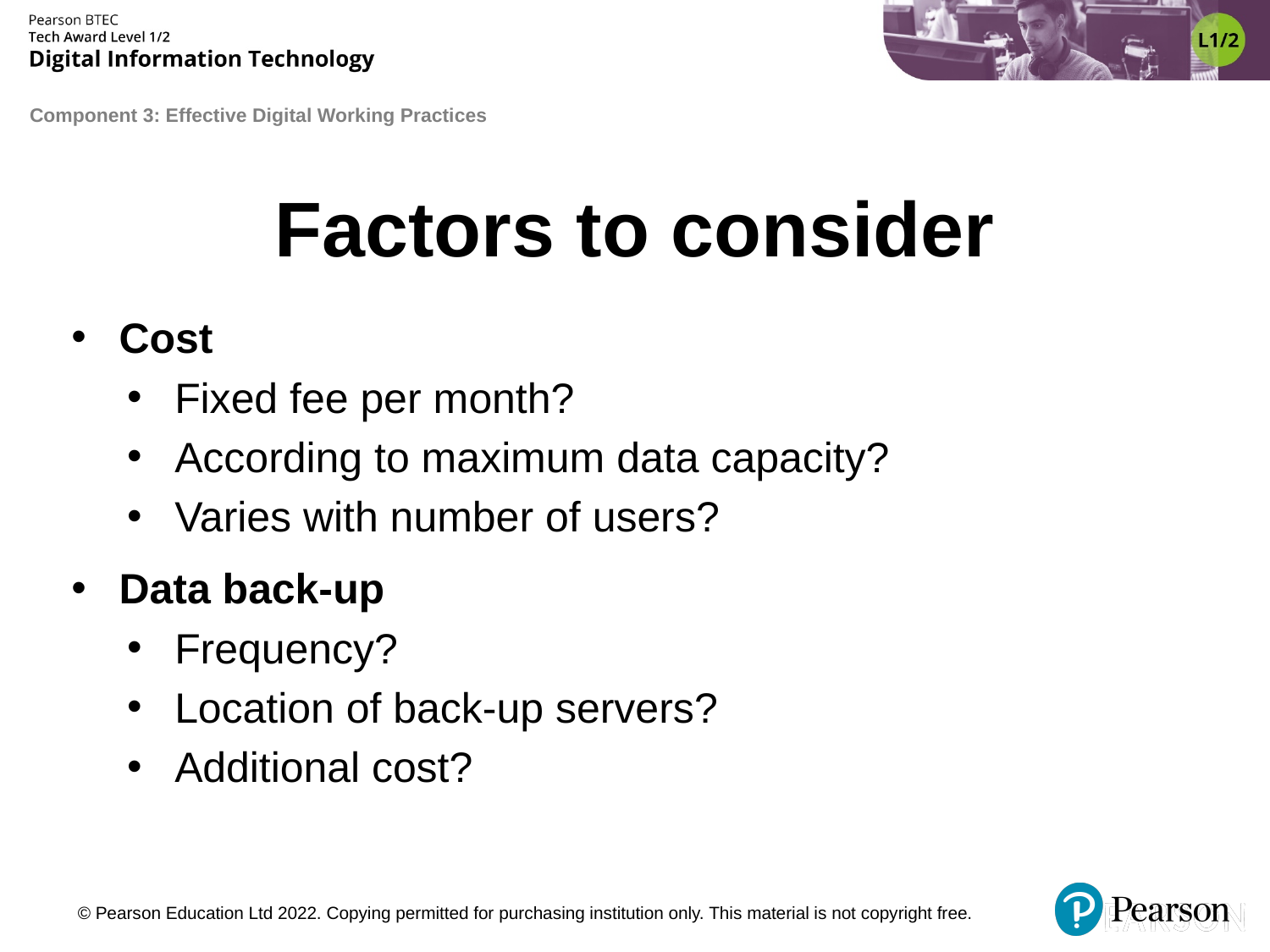

# Factors to consider
Cost
Fixed fee per month?
According to maximum data capacity?
Varies with number of users?
Data back-up
Frequency?
Location of back-up servers?
Additional cost?
© Pearson Education Ltd 2022. Copying permitted for purchasing institution only. This material is not copyright free.